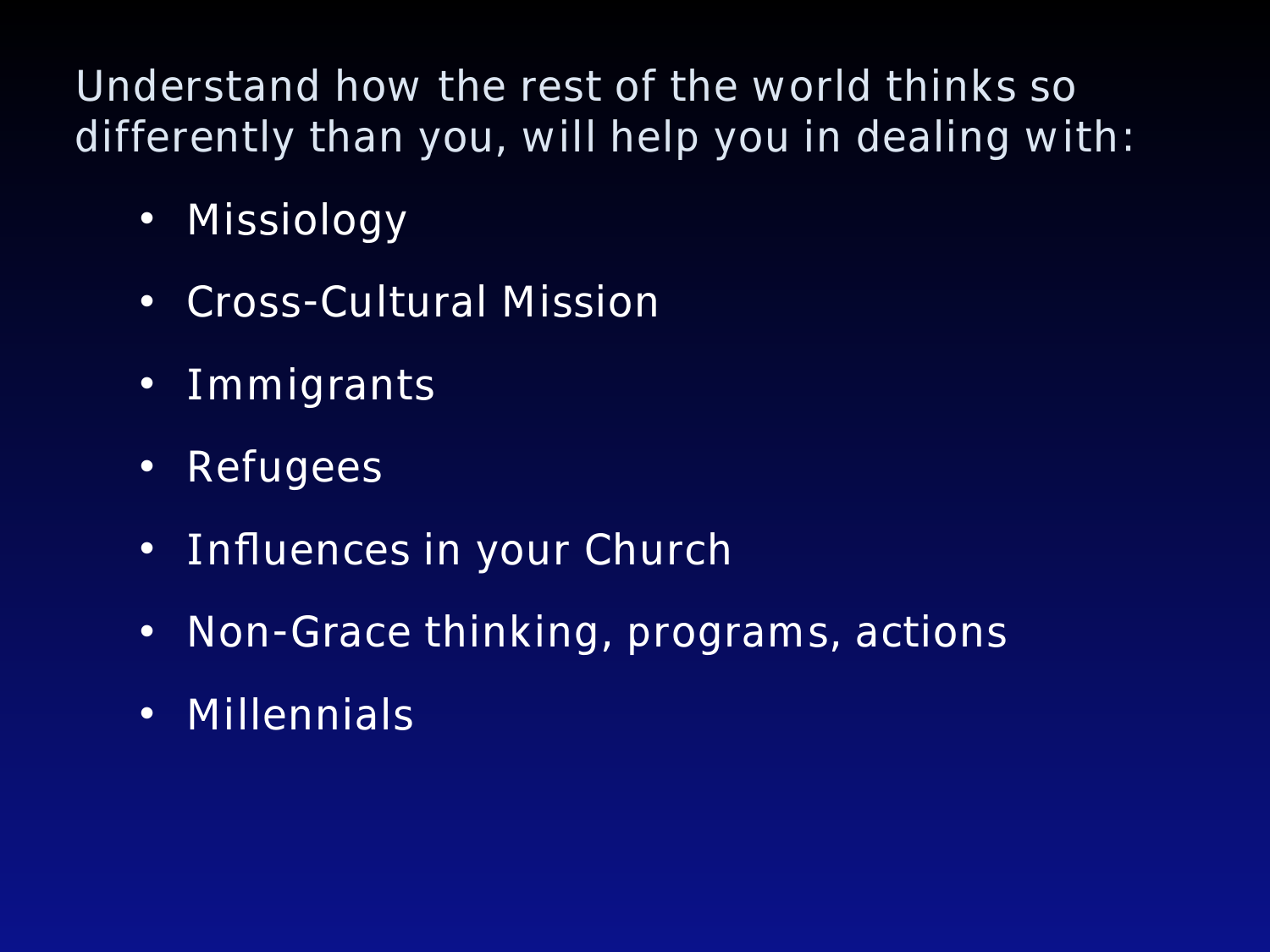

Understand how the rest of the world thinks so differently than you, will help you in dealing with:
Missiology
Cross-Cultural Mission
Immigrants
Refugees
Influences in your Church
Non-Grace thinking, programs, actions
Millennials